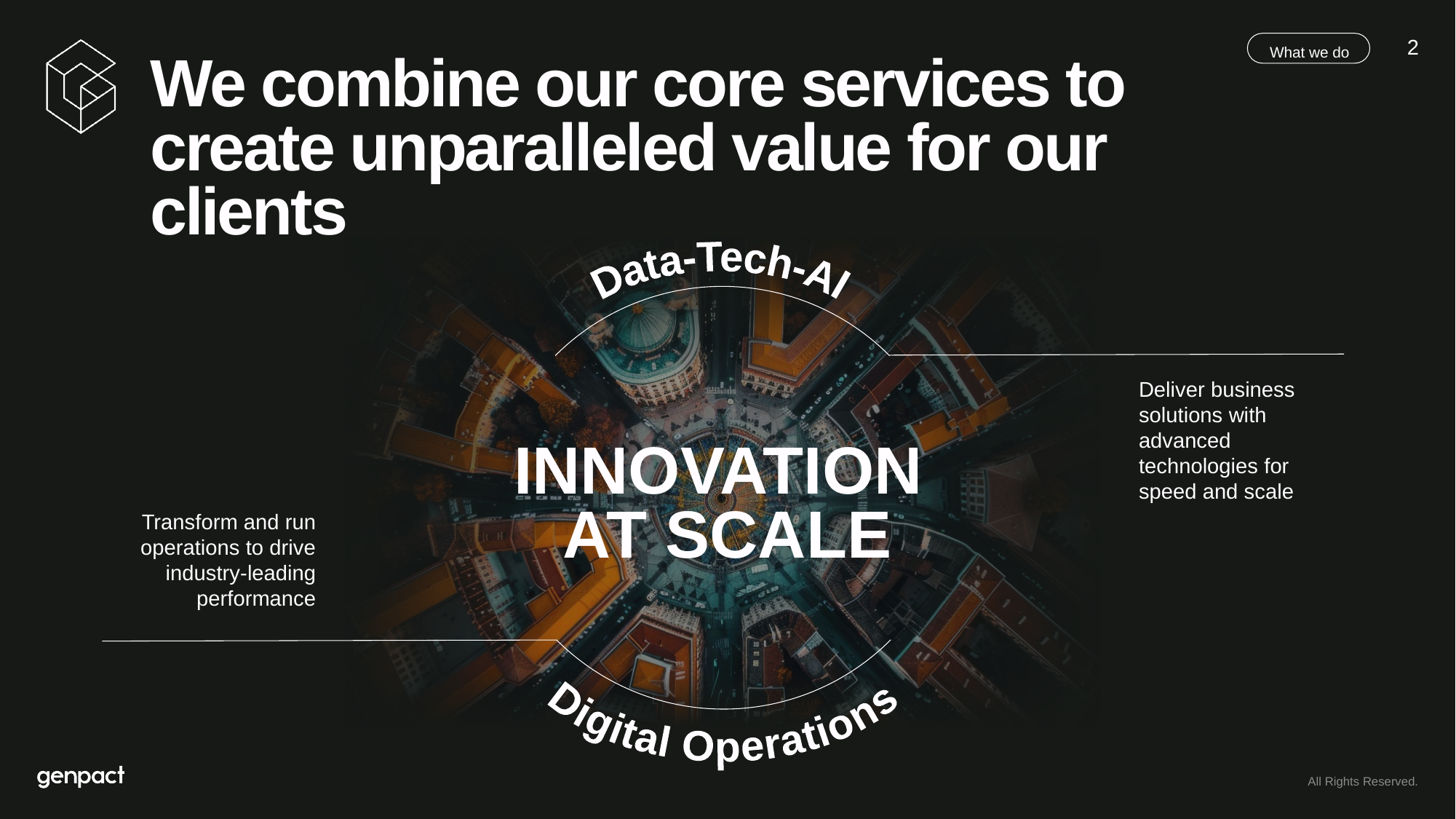

What we do

2
# We combine our core services to create unparalleled value for our clients

Data-Tech-AI

Deliver business solutions with advanced technologies for speed and scale

INNOVATION
AT SCALE
Transform and run operations to drive industry-leading performance
Digital Operations
© 2025 Copyright Genpact. All Rights Reserved.